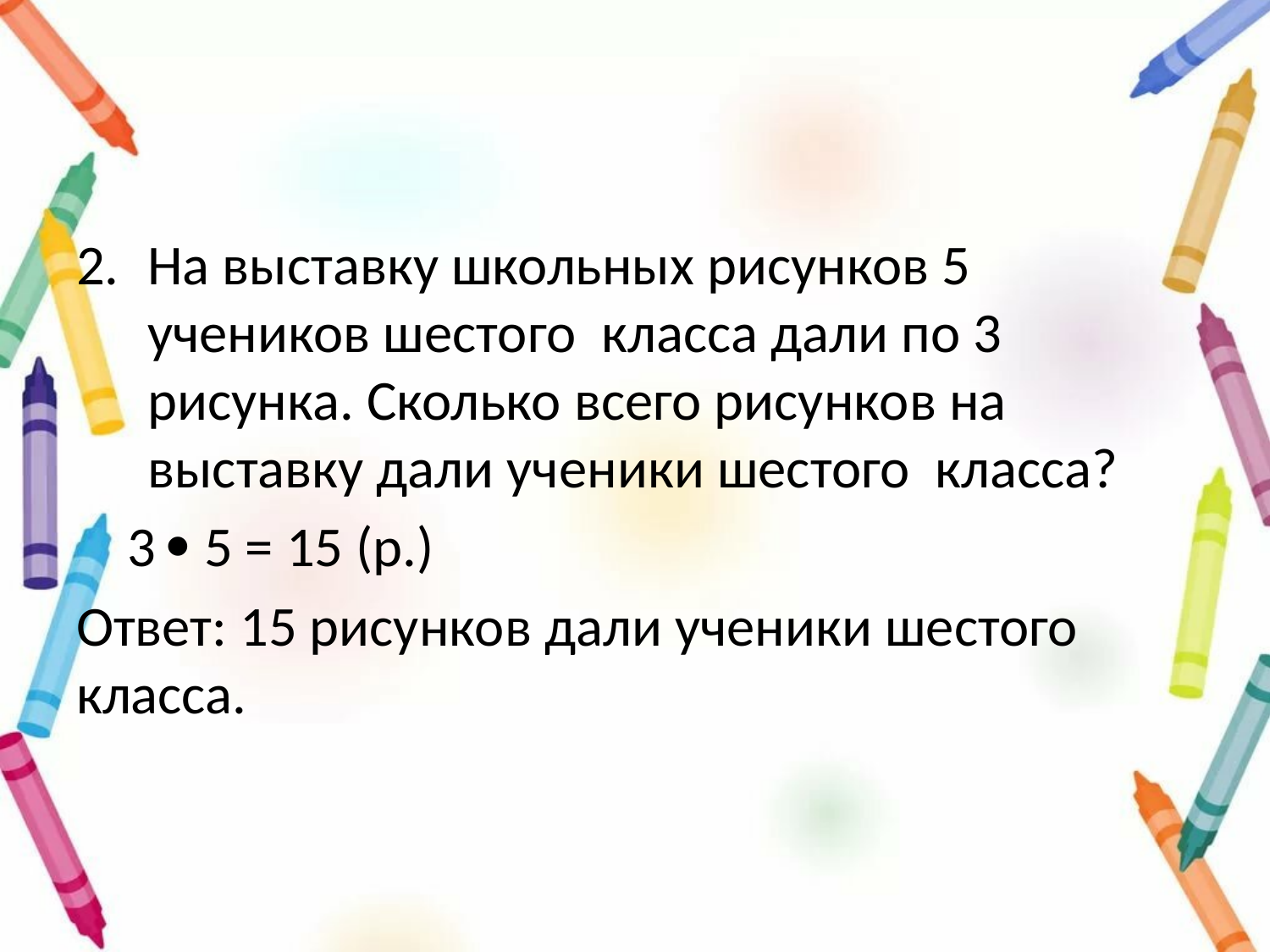

На выставку школьных рисунков 5 учеников шестого  класса дали по 3 рисунка. Сколько всего рисунков на выставку дали ученики шестого  класса?
    3 • 5 = 15 (р.)
Ответ: 15 рисунков дали ученики шестого класса.